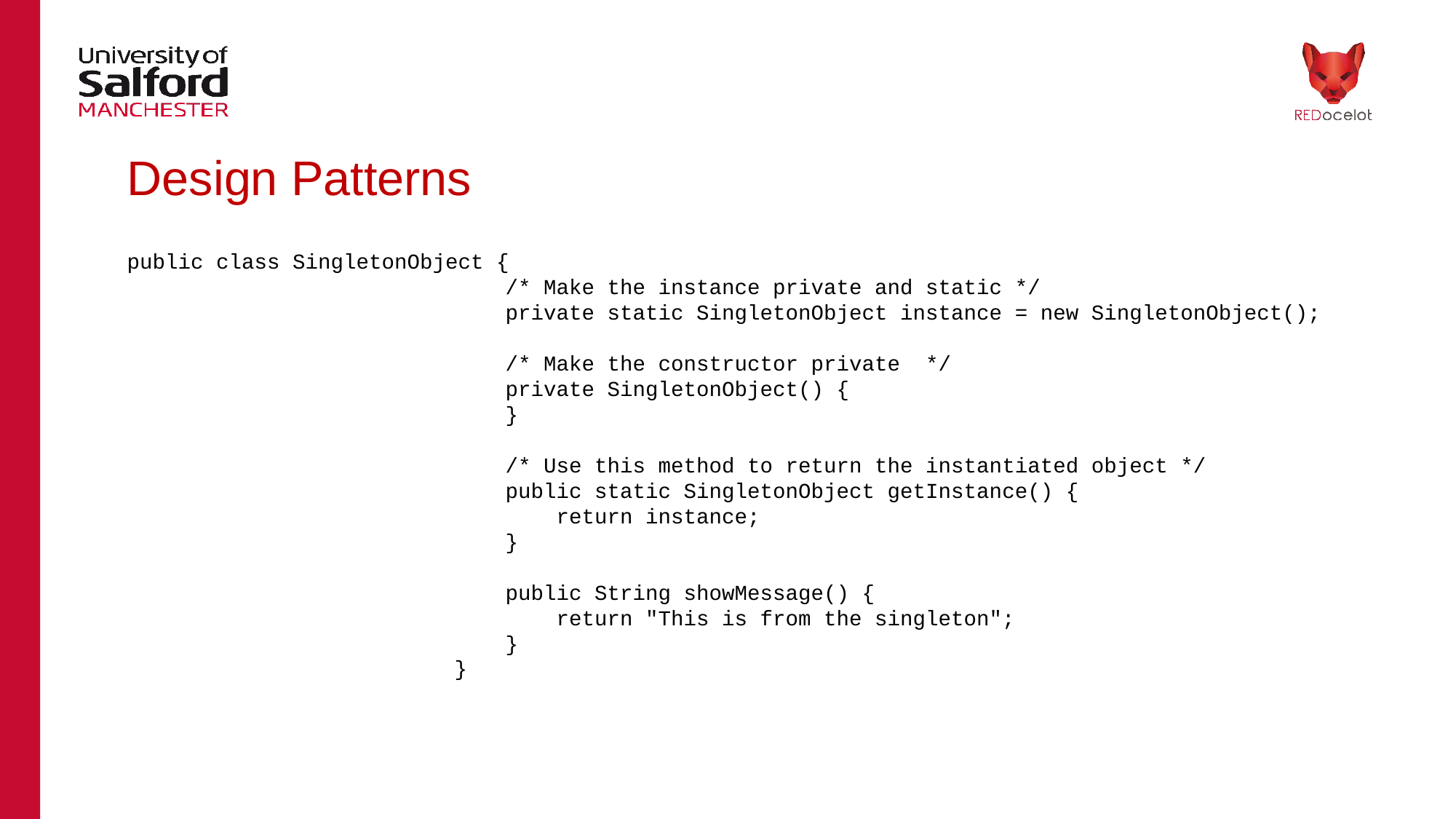

# Design Patterns
public class SingletonObject {
			    /* Make the instance private and static */
			    private static SingletonObject instance = new SingletonObject();

			    /* Make the constructor private  */
			    private SingletonObject() {
			    }

			    /* Use this method to return the instantiated object */
			    public static SingletonObject getInstance() {
			        return instance;
			    }

			    public String showMessage() {
			        return "This is from the singleton";
			    }
			}